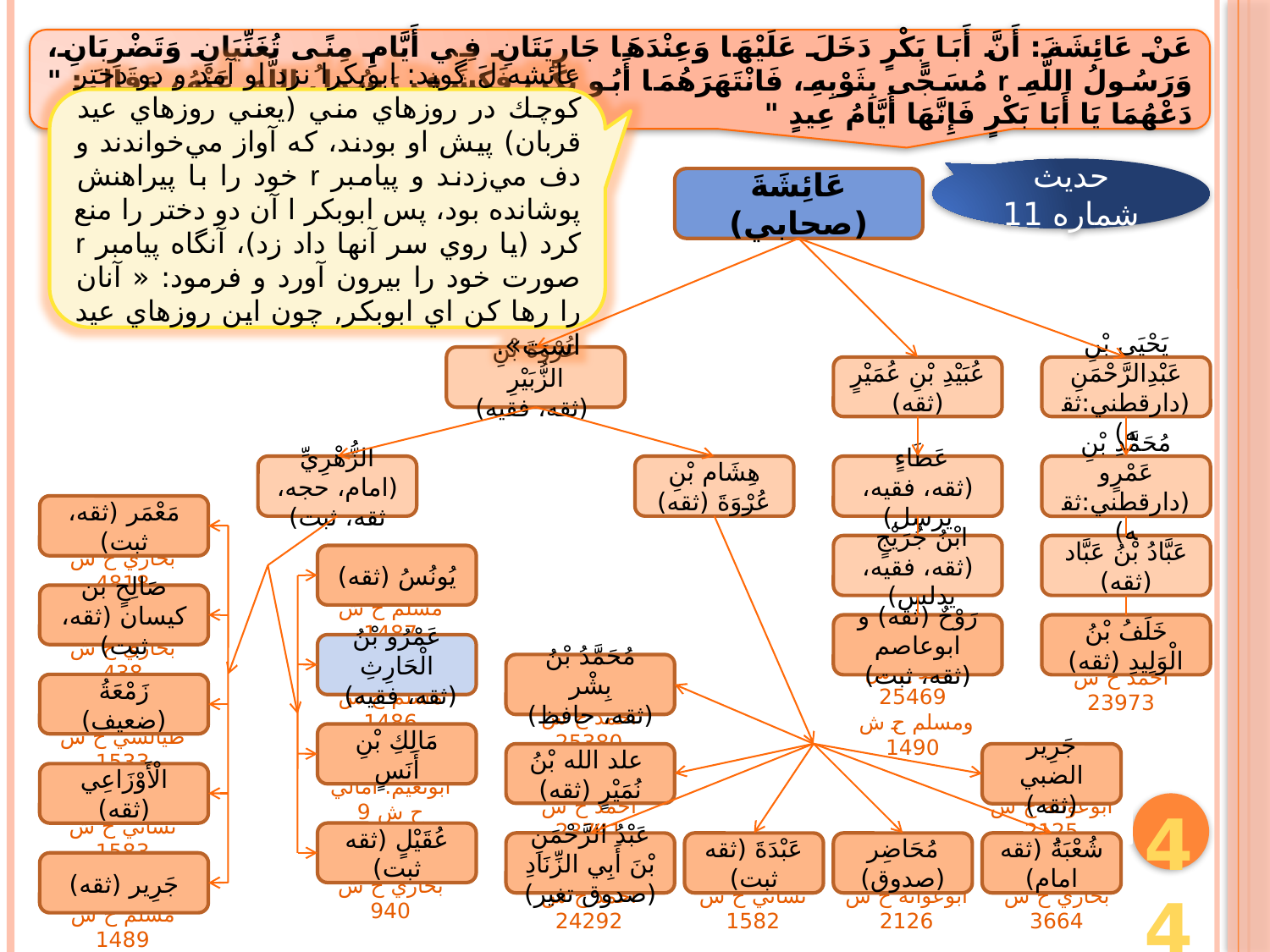

عَنْ عَائِشَةَ: أَنَّ أَبَا بَكْرٍ دَخَلَ عَلَيْهَا وَعِنْدَهَا جَارِيَتَانِ فِي أَيَّامِ مِنًى تُغَنِّيَانِ وَتَضْرِبَانِ، وَرَسُولُ اللَّهِ r مُسَجًّى بِثَوْبِهِ، فَانْتَهَرَهُمَا أَبُو بَكْرٍ، فَكَشَف رَسُولُ اللَّهِ عَنْهُ، وَقَالَ: " دَعْهُمَا يَا أَبَا بَكْرٍ فَإِنَّهَا أَيَّامُ عِيدٍ "
عائشه ل گويد: ابوبكرا نزد او آمد و دو دختر كوچك در روزهاي مني (يعني روزهاي عيد قربان) پيش او بودند، كه آواز مي‌خواندند و دف مي‌زدند و پيامبر r خود را با پيراهنش پوشانده بود، پس ابوبكر ا آن دو دختر را منع كرد (يا روي سر آنها داد زد)، آنگاه پيامبر r صورت خود را بيرون آورد و فرمود: « آنان را رها كن اي ابوبكر, چون اين روزهاي عيد است».
حديث شماره 11
عَائِشَةَ (صحابي)
عُرْوَةَ بْنِ الزُّبَيْرِ
 (ثقه، فقيه)
عُبَيْدِ بْنِ عُمَيْرٍ (ثقه)
يَحْيَى بْنِ عَبْدِالرَّحْمَنِ (دارقطني:ثقه)
الزُّهْرِيِّ (امام، حجه، ثقه، ثبت)
هِشَام بْنِ عُرْوَةَ (ثقه)
عَطَاءٍ
(ثقه، فقيه، يرسل)
مُحَمَّدِ بْنِ عَمْرٍو (دارقطني:ثقه)
مَعْمَر (ثقه، ثبت)
ابْنُ جُرَيْجٍ
(ثقه، فقيه، يدلس)
عَبَّادُ بْنُ عَبَّاد (ثقه)
بخاري ح ش 4818
يُونُسُ (ثقه)
صَالِحٍ بن كيسان (ثقه، ثبت)
مسلم ح ش 1487
رَوْحٌ (ثقه) و
ابوعاصم (ثقه، ثبت)
خَلَفُ بْنُ الْوَلِيدِ (ثقه)
بخاري ح ش 438
عَمْرُو بْنُ الْحَارِثِ (ثقه، فقيه)
مُحَمَّدُ بْنُ بِشْر
(ثقه، حافظ)
احمد ح ش 23973
زَمْعَةُ (ضعيف)
احمد ح ش 25469
ومسلم ح ش  1490
مسلم ح ش 1486
احمد ح ش 25380
طيالسي ح ش 1533
مَالِكِ بْنِ أَنَسٍ
 علد الله بْنُ نُمَيْرٍ (ثقه)
جَرِير الضبي (ثقه)
الْأَوْزَاعِي (ثقه)
ابونعيم؛ امالي ح ش 9
ابوعوانه ح ش 2125
44
احمد ح ش 23741
نسائي ح ش 1583
عُقَيْلٍ (ثقه ثبت)
عَبْدُ الرَّحْمَنِ بْنَ أَبِي الزِّنَادِ (صدوق تغير)
عَبْدَةَ (ثقه ثبت)
مُحَاضِر (صدوق)
شُعْبَةَُ (ثقه امام)
جَرِير (ثقه)
بخاري ح ش 940
ابوعوانه ح ش 2126
بخاري ح ش 3664
احمد ح ش 24292
نسائي ح ش 1582
مسلم ح ش 1489